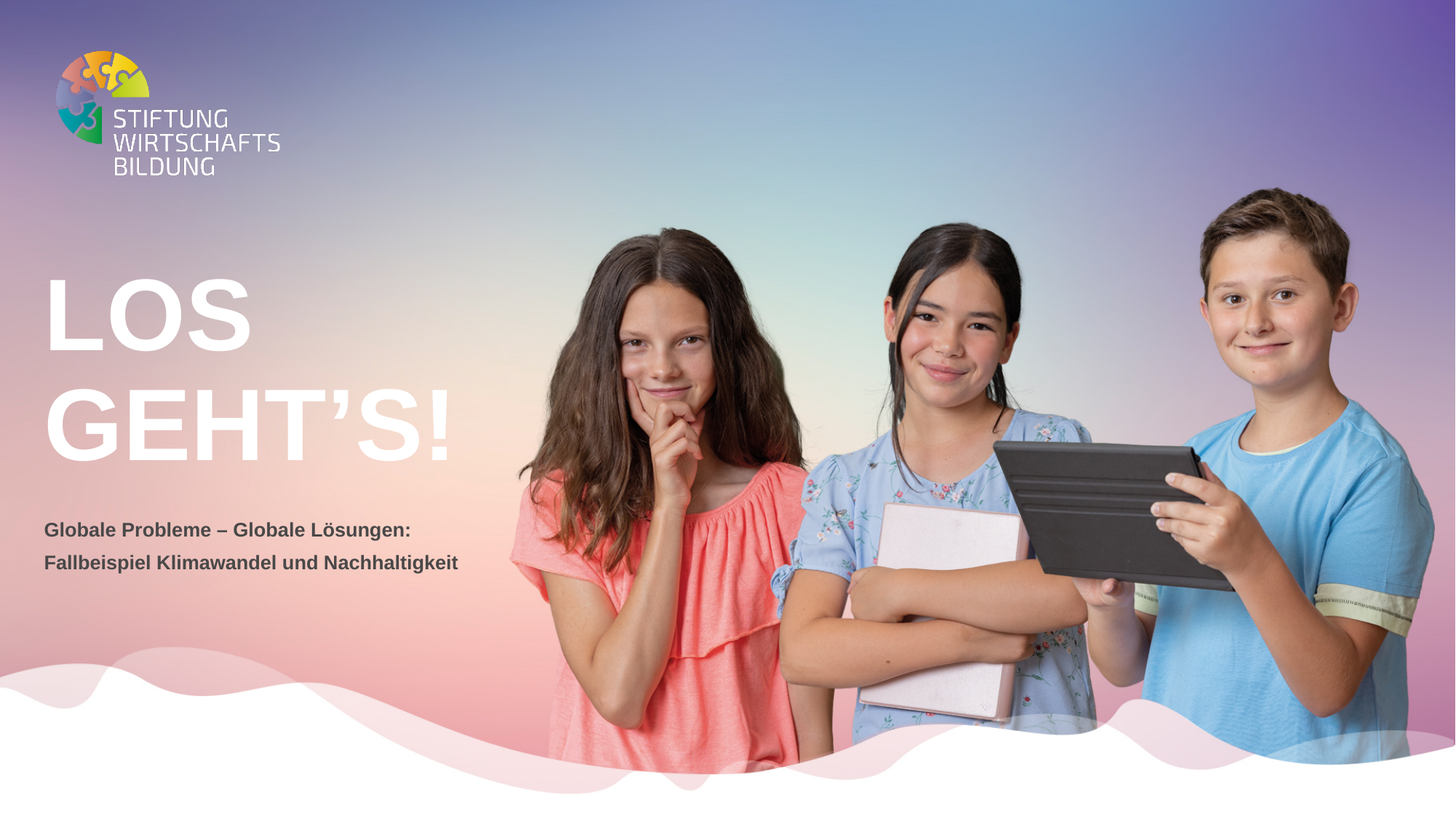

# Los Geht’s!
Globale Probleme – Globale Lösungen:
Fallbeispiel Klimawandel und Nachhaltigkeit